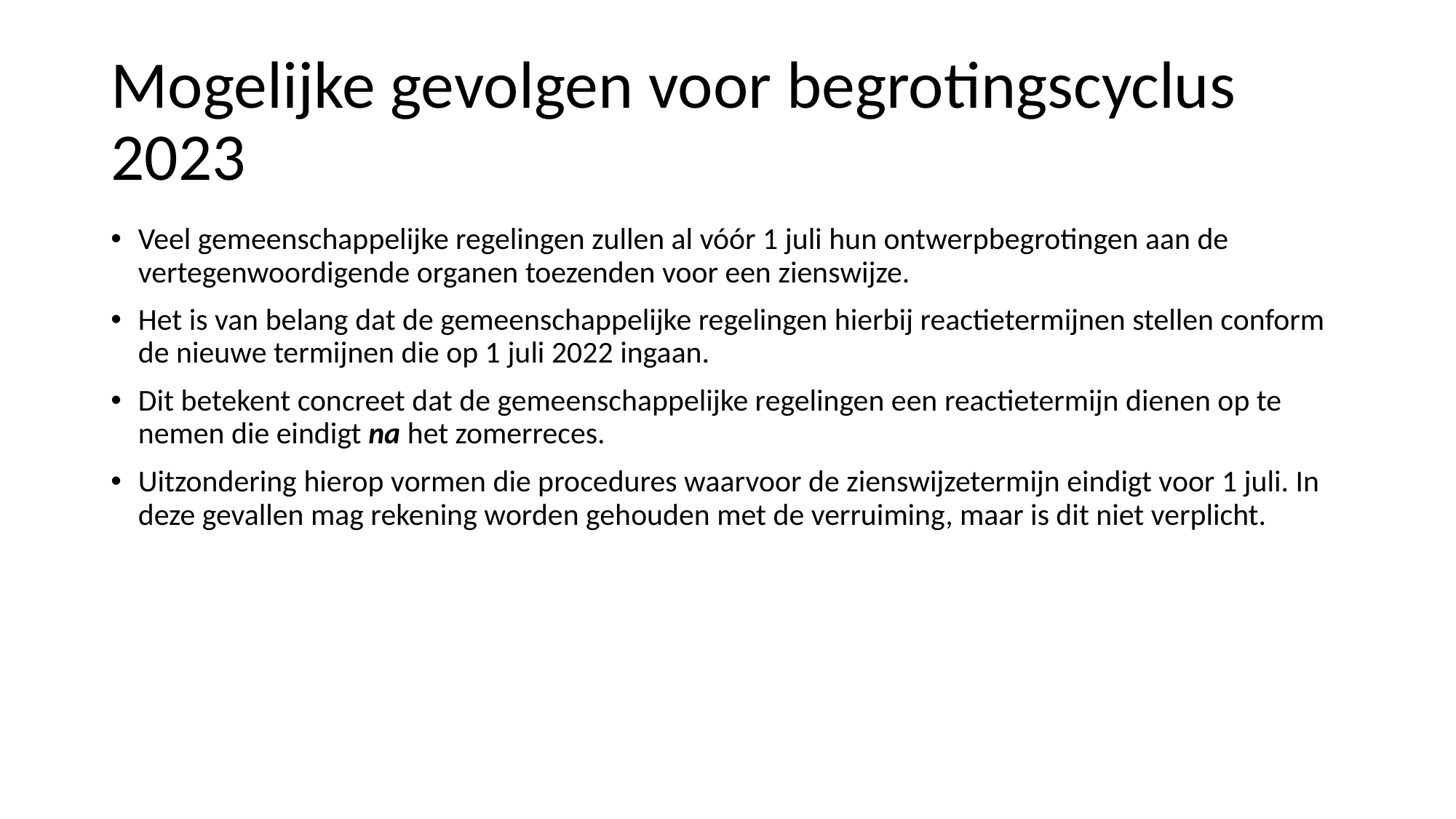

# Mogelijke gevolgen voor begrotingscyclus 2023
Veel gemeenschappelijke regelingen zullen al vóór 1 juli hun ontwerpbegrotingen aan de vertegenwoordigende organen toezenden voor een zienswijze.
Het is van belang dat de gemeenschappelijke regelingen hierbij reactietermijnen stellen conform de nieuwe termijnen die op 1 juli 2022 ingaan.
Dit betekent concreet dat de gemeenschappelijke regelingen een reactietermijn dienen op te nemen die eindigt na het zomerreces.
Uitzondering hierop vormen die procedures waarvoor de zienswijzetermijn eindigt voor 1 juli. In deze gevallen mag rekening worden gehouden met de verruiming, maar is dit niet verplicht.